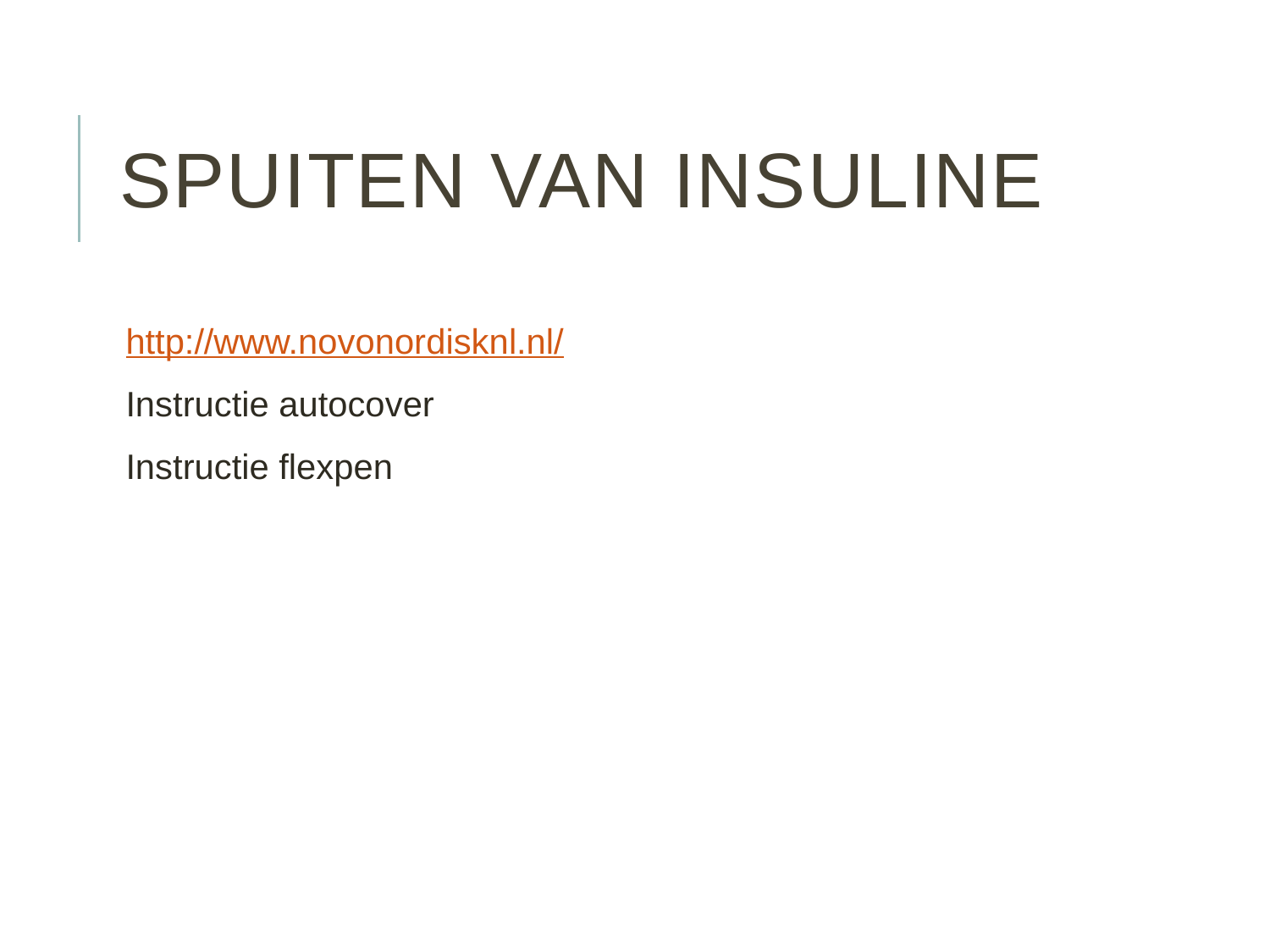

# Spuiten van insuline
http://www.novonordisknl.nl/
Instructie autocover
Instructie flexpen